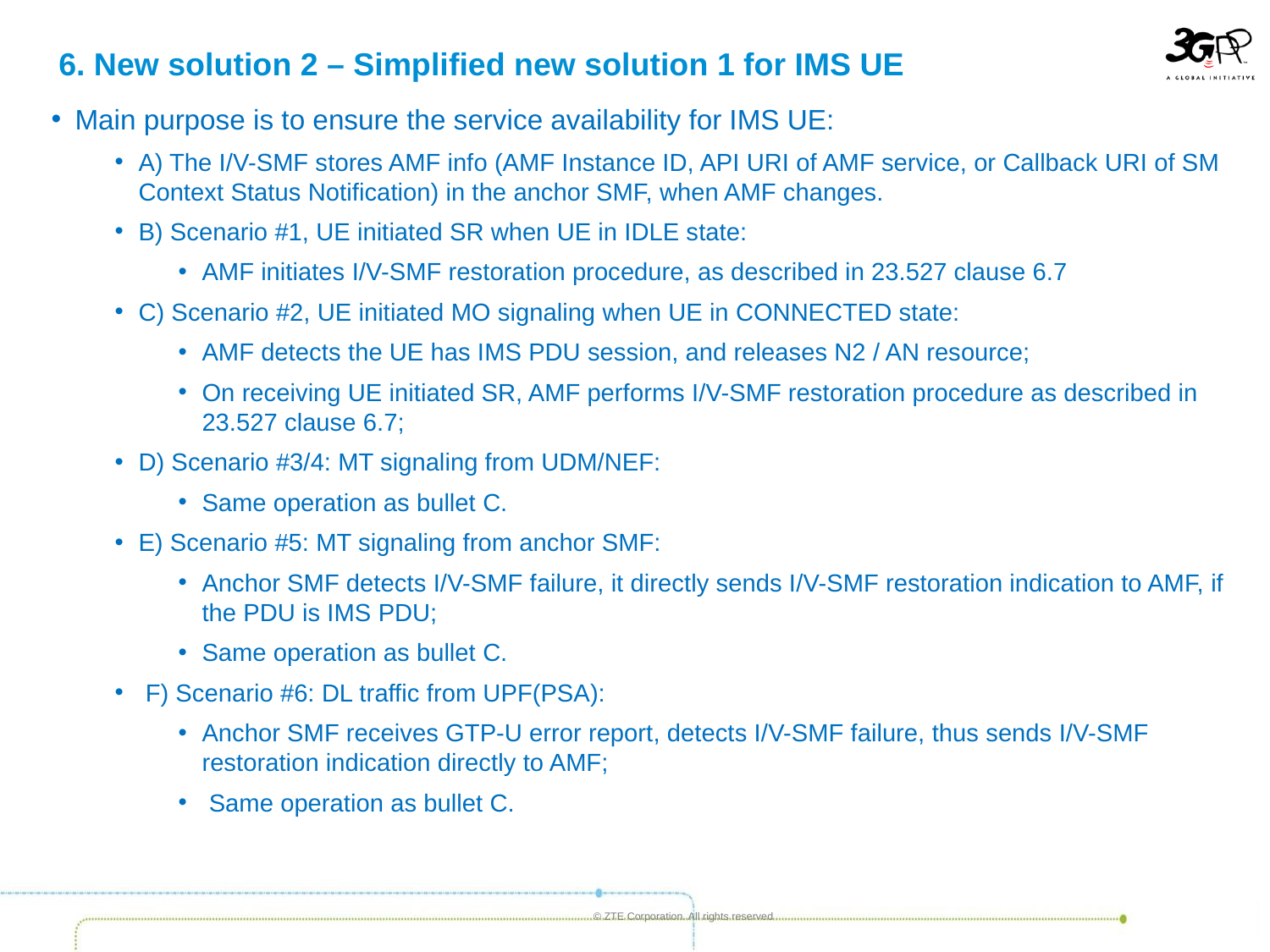

# 6. New solution 2 – Simplified new solution 1 for IMS UE
Main purpose is to ensure the service availability for IMS UE:
A) The I/V-SMF stores AMF info (AMF Instance ID, API URI of AMF service, or Callback URI of SM Context Status Notification) in the anchor SMF, when AMF changes.
B) Scenario #1, UE initiated SR when UE in IDLE state:
AMF initiates I/V-SMF restoration procedure, as described in 23.527 clause 6.7
C) Scenario #2, UE initiated MO signaling when UE in CONNECTED state:
AMF detects the UE has IMS PDU session, and releases N2 / AN resource;
On receiving UE initiated SR, AMF performs I/V-SMF restoration procedure as described in 23.527 clause 6.7;
D) Scenario #3/4: MT signaling from UDM/NEF:
Same operation as bullet C.
E) Scenario #5: MT signaling from anchor SMF:
Anchor SMF detects I/V-SMF failure, it directly sends I/V-SMF restoration indication to AMF, if the PDU is IMS PDU;
Same operation as bullet C.
 F) Scenario #6: DL traffic from UPF(PSA):
Anchor SMF receives GTP-U error report, detects I/V-SMF failure, thus sends I/V-SMF restoration indication directly to AMF;
 Same operation as bullet C.